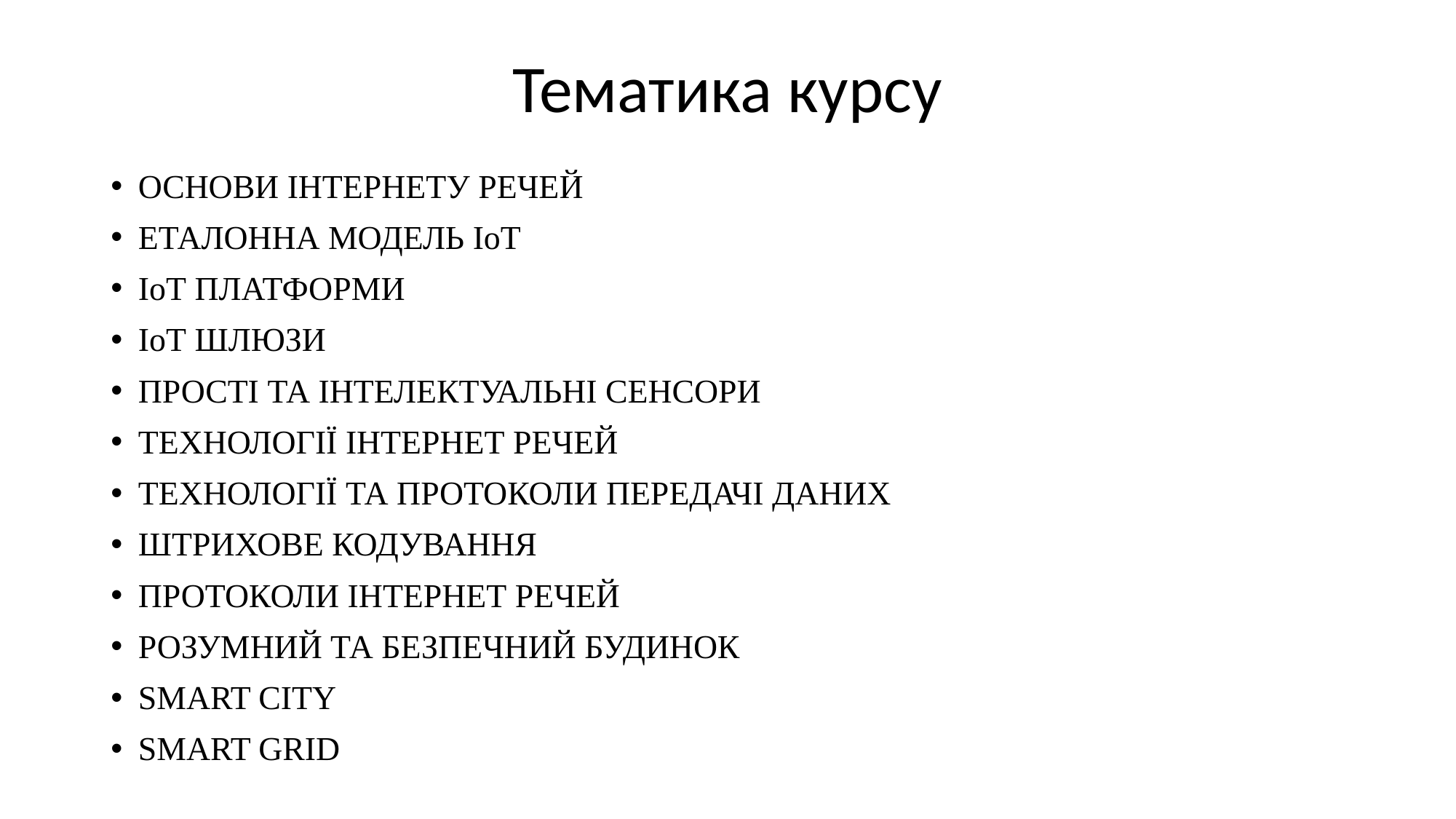

# Тематика курсу
ОСНОВИ ІНТЕРНЕТУ РЕЧЕЙ
ЕТАЛОННА МОДЕЛЬ IoT
ІоТ ПЛАТФОРМИ
ІоТ ШЛЮЗИ
ПРОСТІ ТА ІНТЕЛЕКТУАЛЬНІ СЕНСОРИ
ТЕХНОЛОГІЇ ІНТЕРНЕТ РЕЧЕЙ
ТЕХНОЛОГІЇ ТА ПРОТОКОЛИ ПЕРЕДАЧІ ДАНИХ
ШТРИХОВЕ КОДУВАННЯ
ПРОТОКОЛИ ІНТЕРНЕТ РЕЧЕЙ
РОЗУМНИЙ ТА БЕЗПЕЧНИЙ БУДИНОК
SMART CITY
SMART GRID